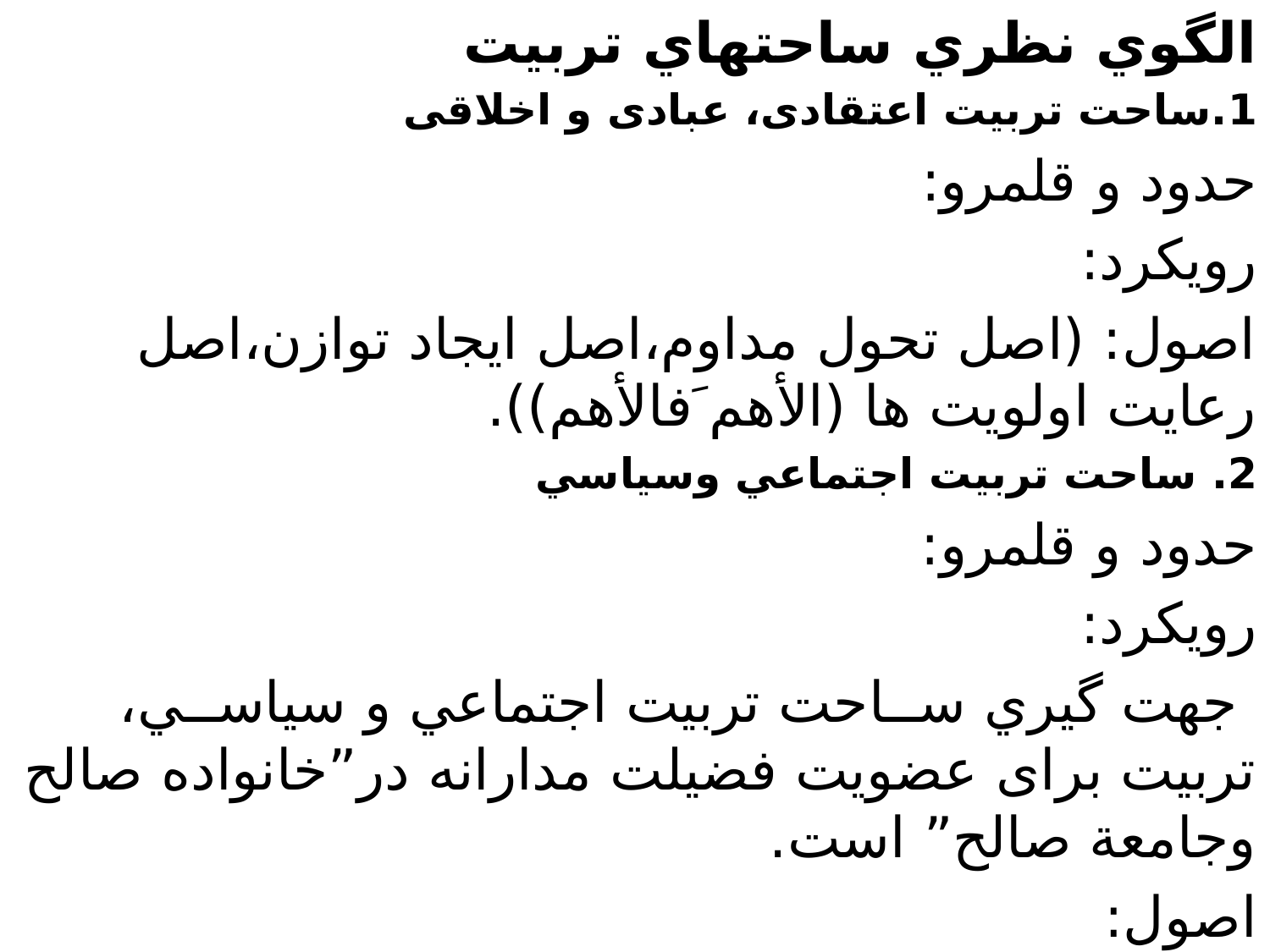

الگوي نظري ساحتهاي تربيت
1.ساحت تربيت اعتقادی، عبادی و اخلاقی
حدود و قلمرو:
رويکرد:
اصول: (اصل تحول مداوم،اصل ايجاد توازن،اصل رعايت اولويت ها (الأهم َفالأهم)).
2. ساحت تربيت اجتماعي وسياسي
حدود و قلمرو:
رويکرد:
 جهت گيري ســاحت تربيت اجتماعي و سياســي، تربيت برای عضويت فضيلت مدارانه در”خانواده صالح وجامعة صالح” است.
اصول: